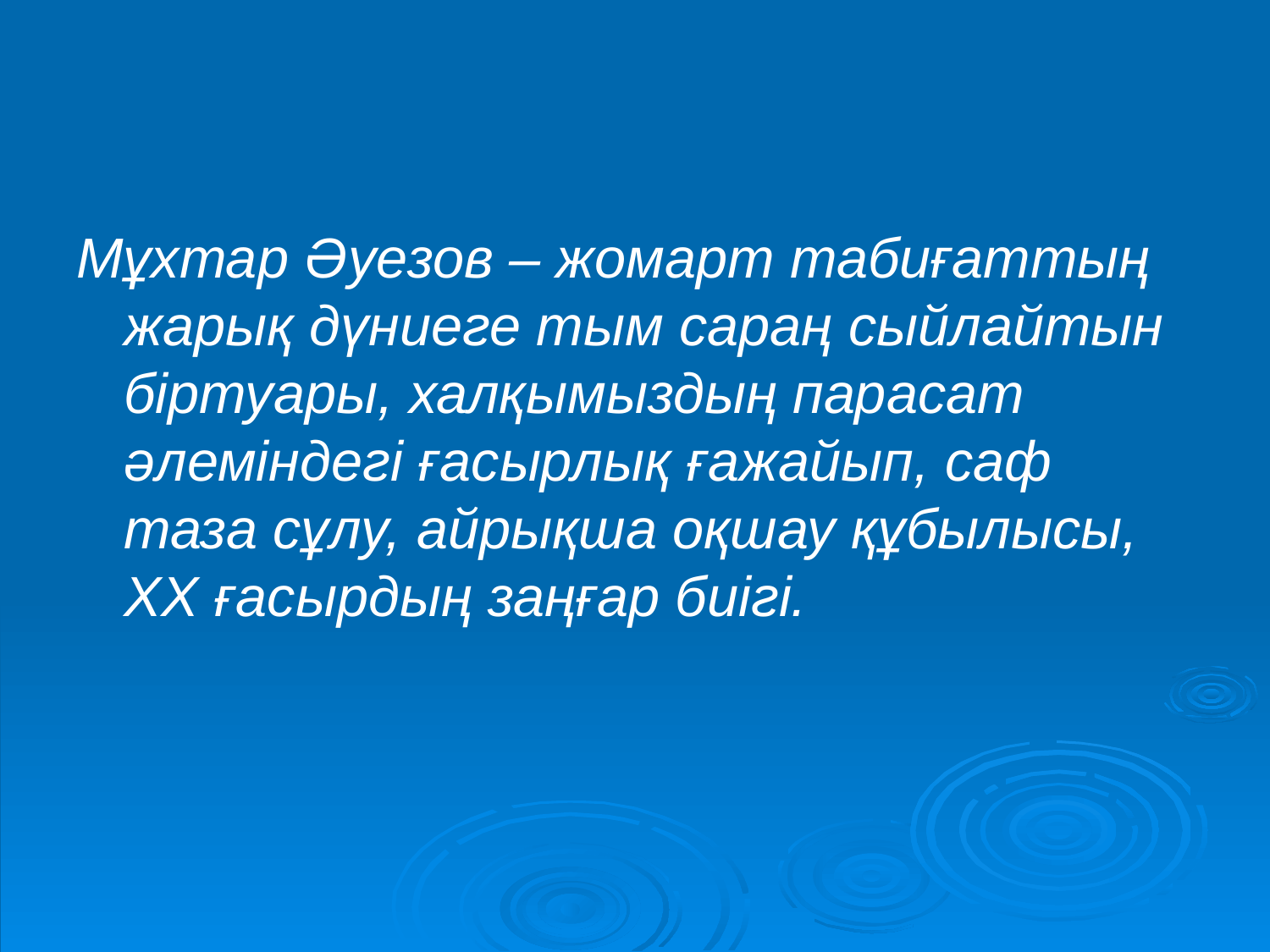

Мұхтар Әуезов – жомарт табиғаттың жарық дүниеге тым сараң сыйлайтын біртуары, халқымыздың парасат әлеміндегі ғасырлық ғажайып, саф таза сұлу, айрықша оқшау құбылысы, ХХ ғасырдың заңғар биігі.